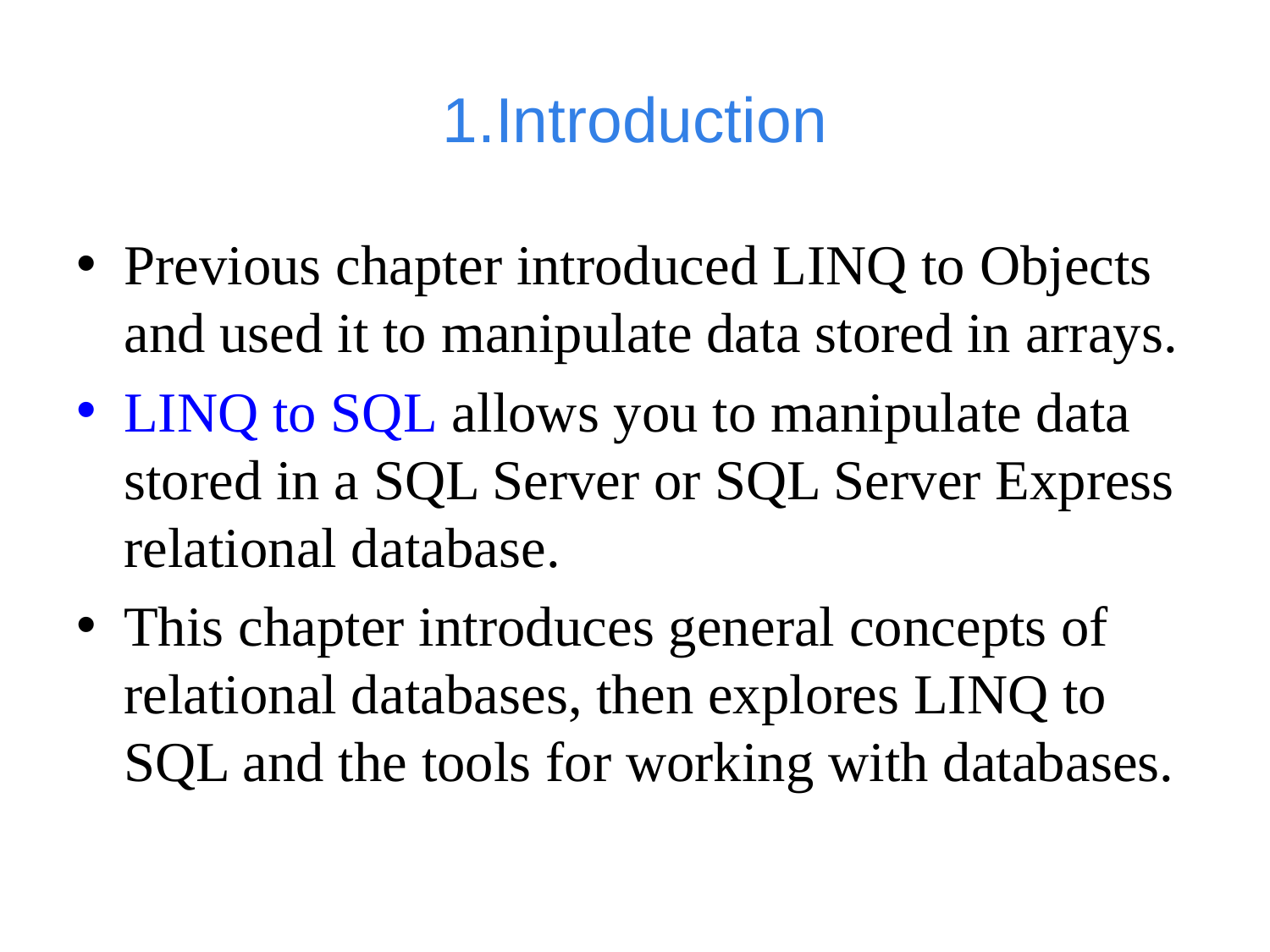

# 1.Introduction
Previous chapter introduced LINQ to Objects and used it to manipulate data stored in arrays.
LINQ to SQL allows you to manipulate data stored in a SQL Server or SQL Server Express relational database.
This chapter introduces general concepts of relational databases, then explores LINQ to SQL and the tools for working with databases.